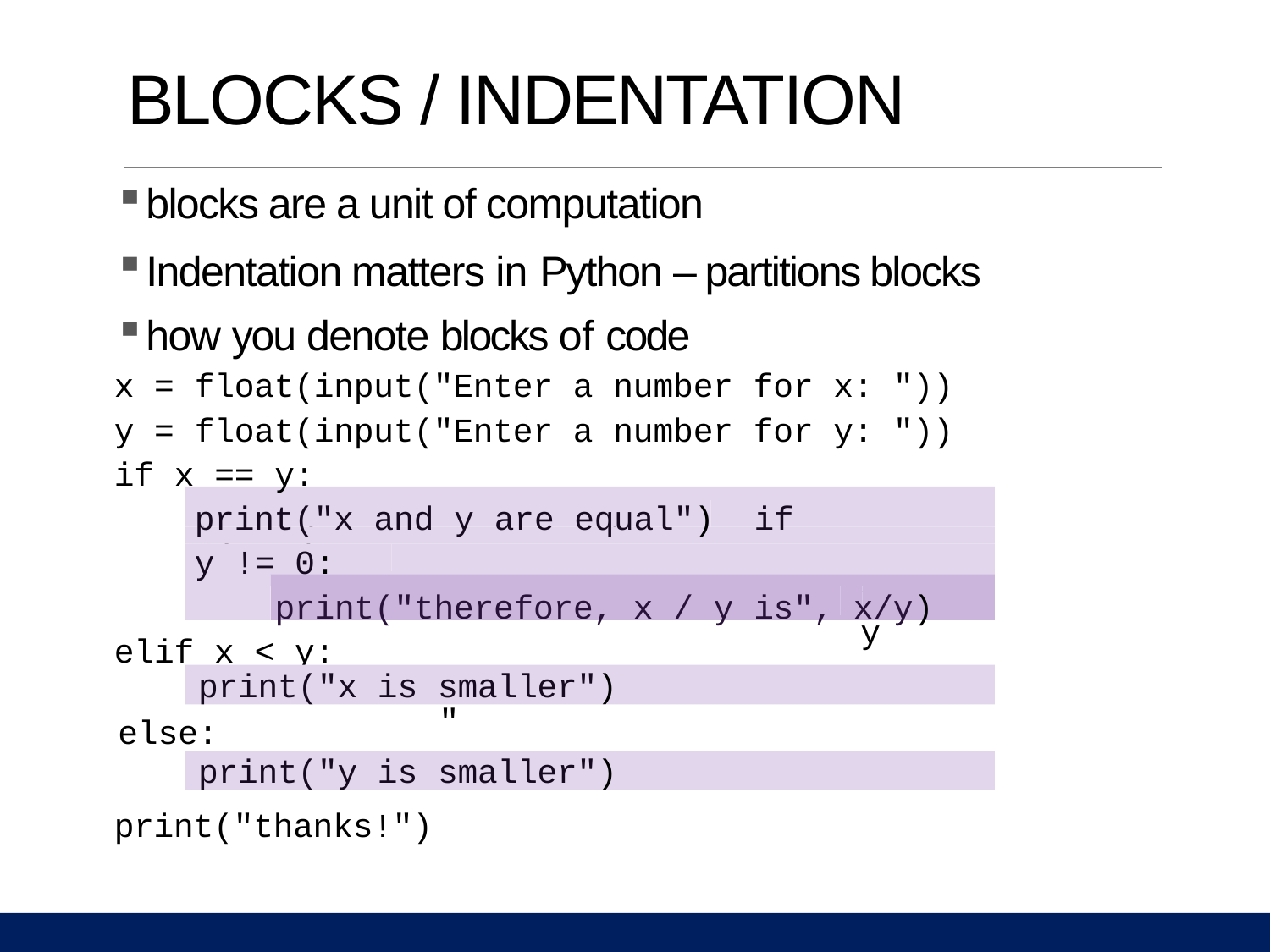

# BLOCKS / INDENTATION
blocks are a unit of computation
Indentation matters in Python – partitions blocks
how you denote blocks of code
x = float(input("Enter a number for x: "))
y = float(input("Enter a number for y: "))
if x == y:
print("x and y are equal")  if y != 0:
print("therefore, x / y is", x/y)  elif x < y:

print("x
and y are
equal"

if y != 0

print("therefore
, x / y is",
x/y

print("x is smaller")
print("x
is
smaller"
else:
print("y is smaller")
print("thanks!")